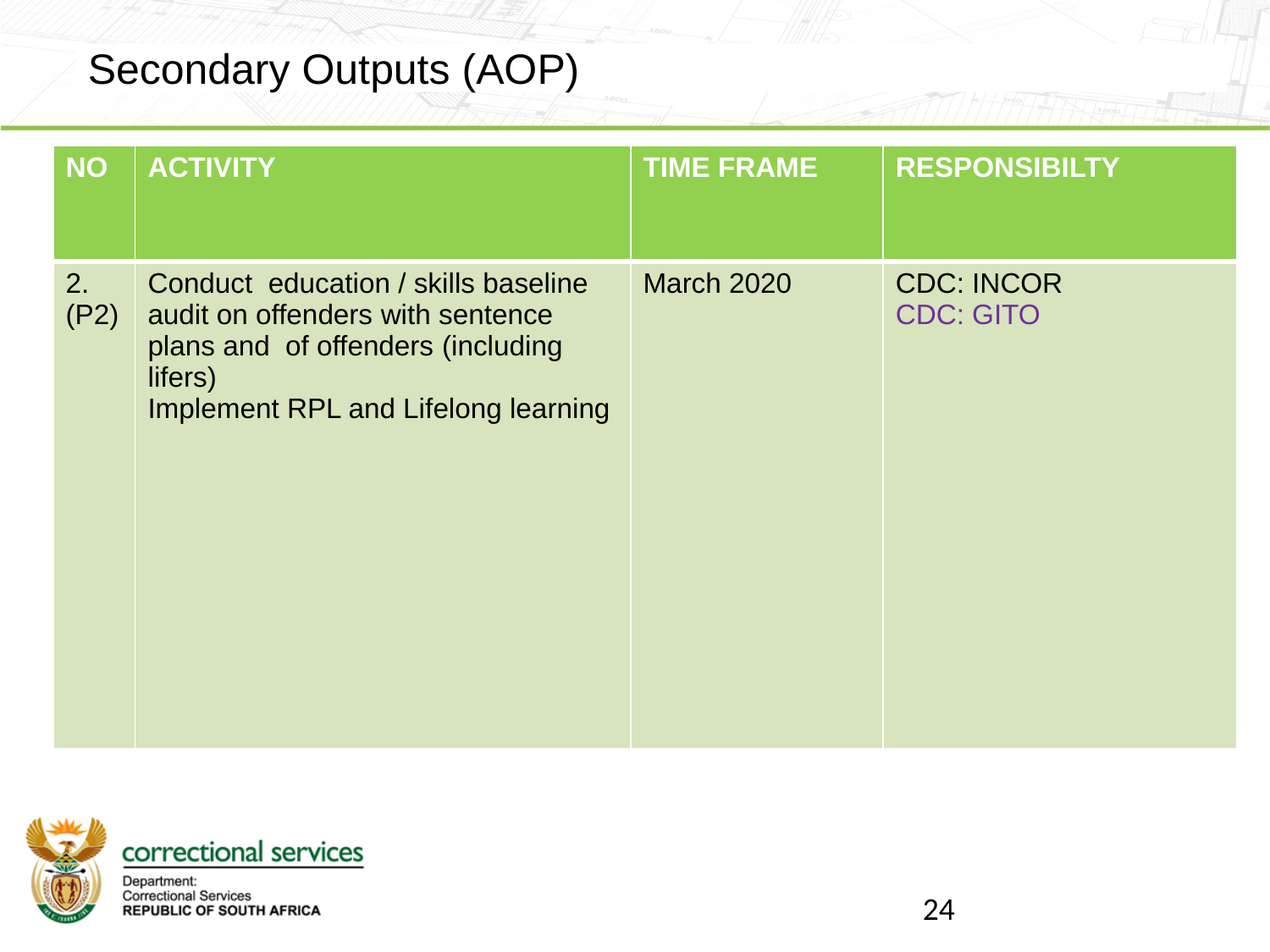

# Secondary Outputs (AOP)
| NO | ACTIVITY | TIME FRAME | RESPONSIBILTY |
| --- | --- | --- | --- |
| 2. (P2) | Conduct education / skills baseline audit on offenders with sentence plans and of offenders (including lifers) Implement RPL and Lifelong learning | March 2020 | CDC: INCOR CDC: GITO |
24